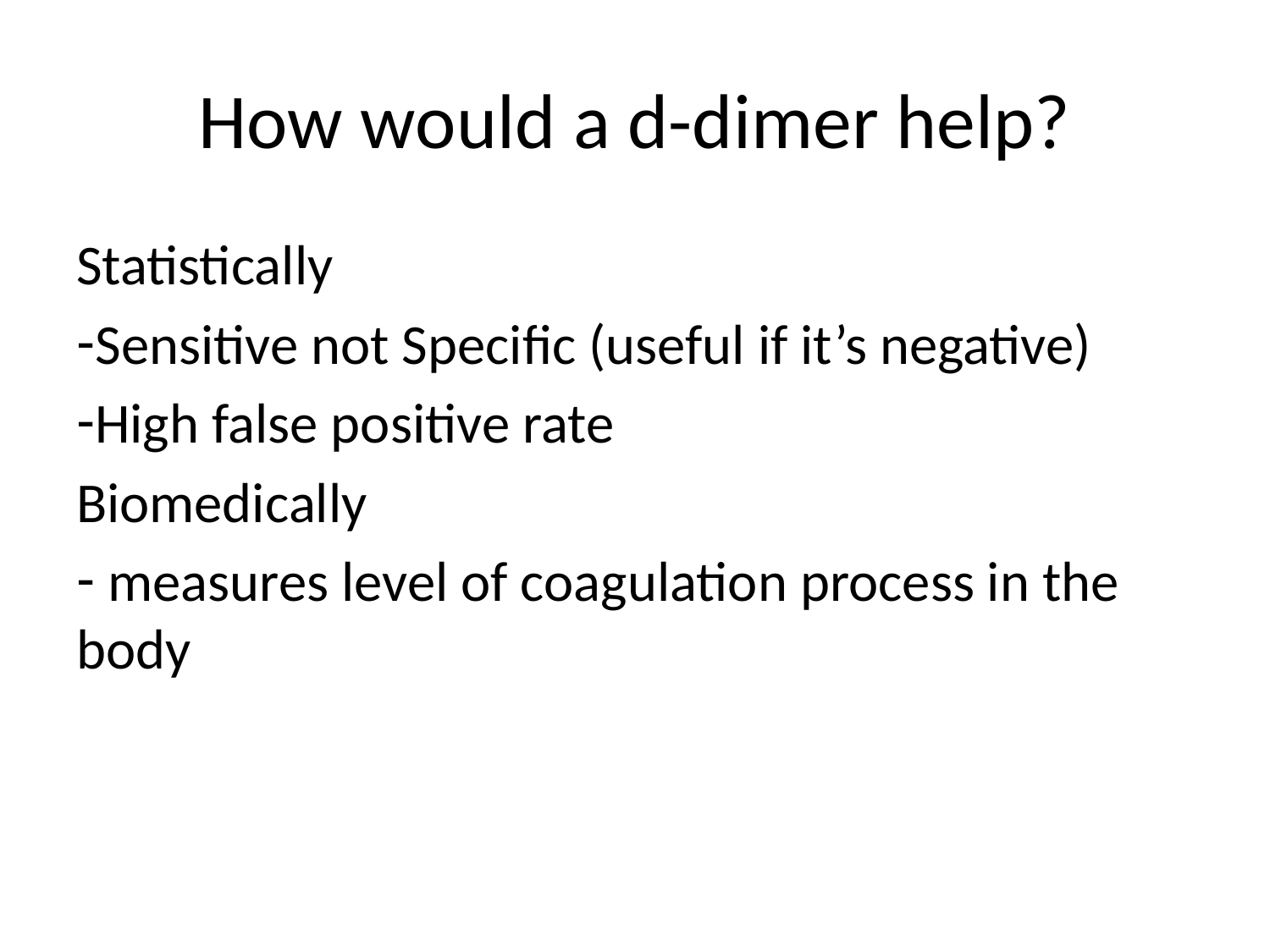

# How would a d-dimer help?
Statistically
Sensitive not Specific (useful if it’s negative)
High false positive rate
Biomedically
 measures level of coagulation process in the body